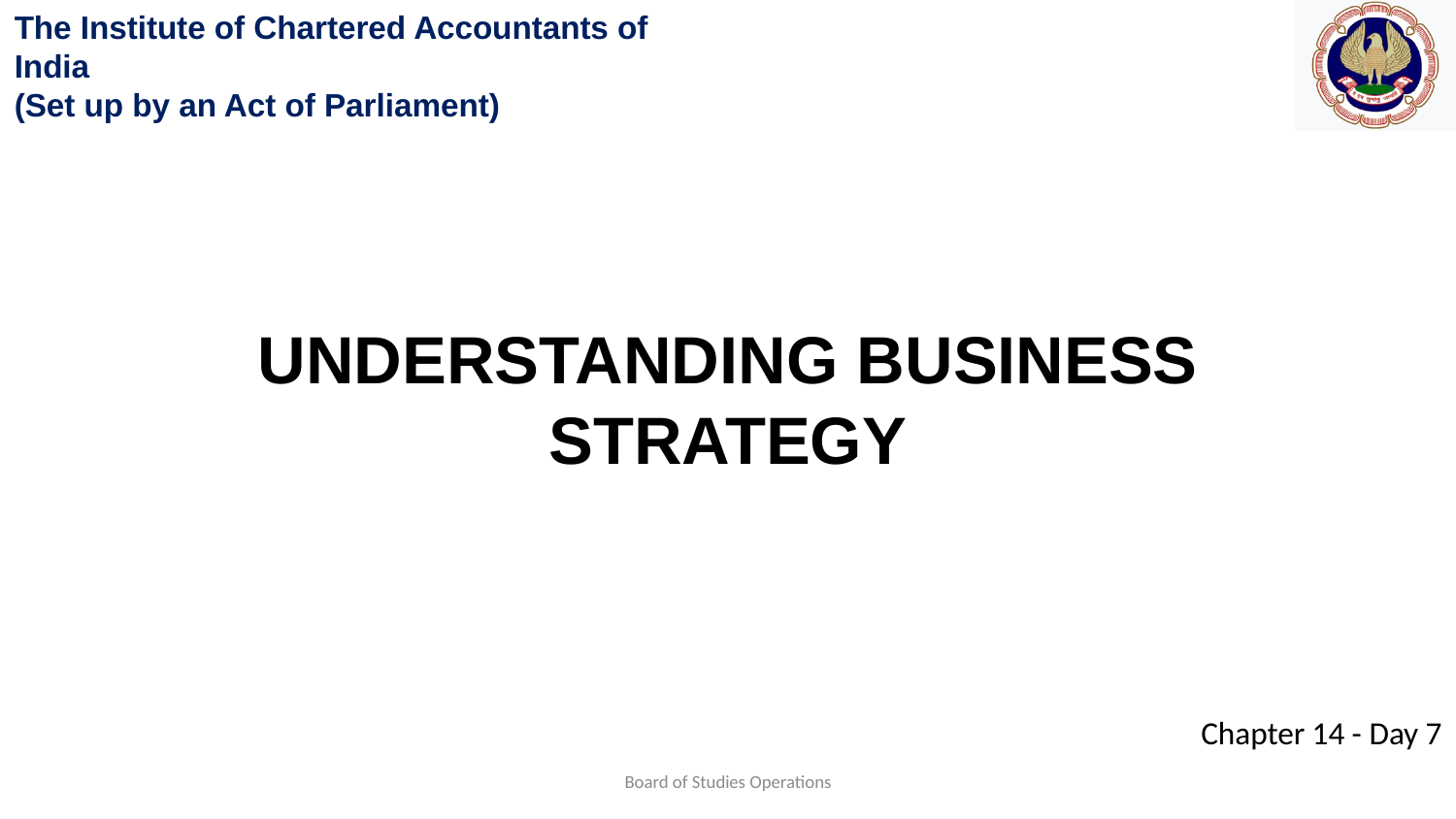

UNDERSTANDING BUSINESS STRATEGY
Board of Studies Operations